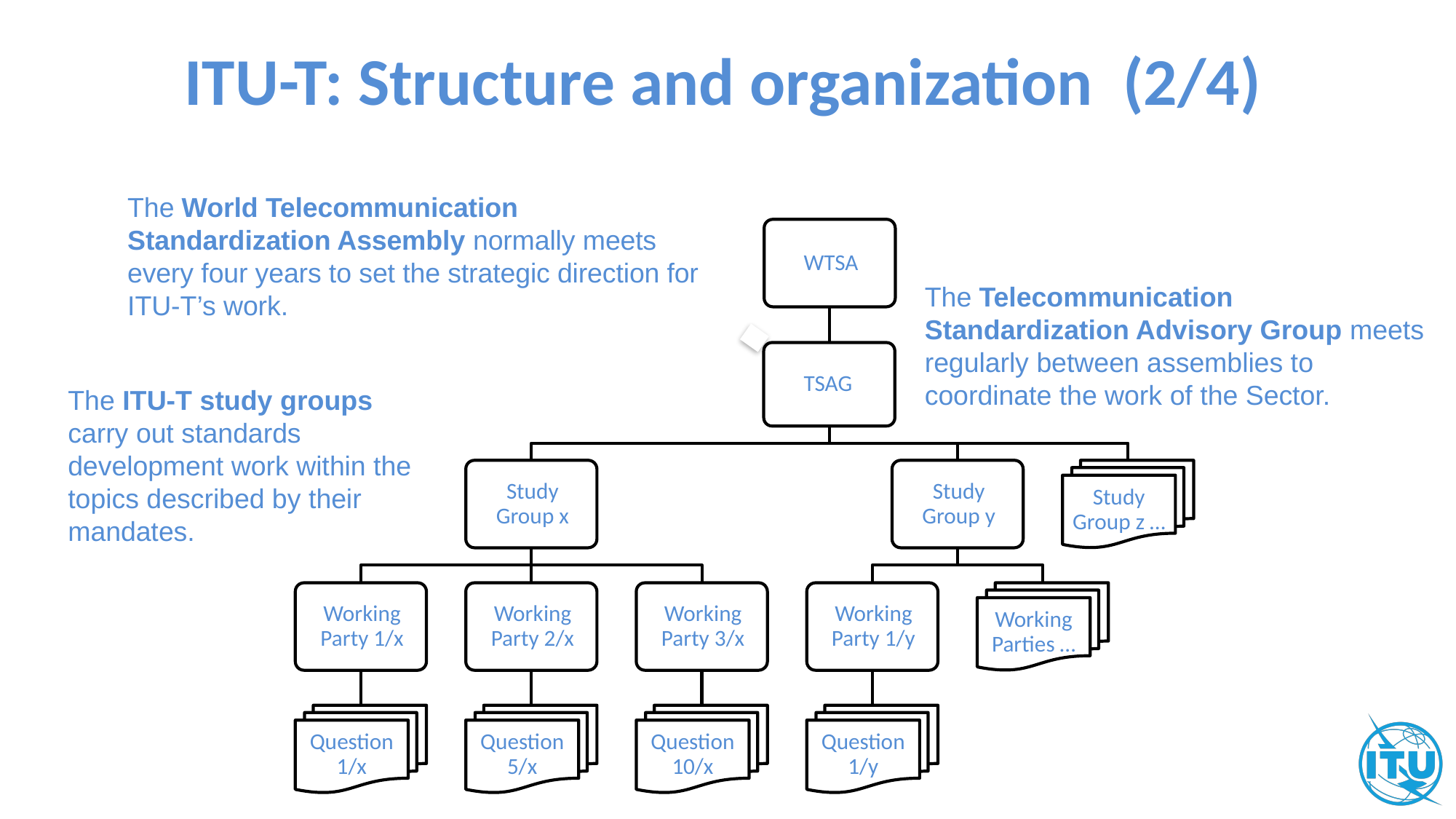

# ITU-T: Structure and organization  (2/4)
The World Telecommunication Standardization Assembly normally meets every four years to set the strategic direction for ITU-T’s work.
WTSA
TSAG
Study Group x
Working Party 1/x
Question 1/x
Working Party 2/x
Question 5/x
Working Party 3/x
Question 10/x
Study Group y
Working Party 1/y
Question 1/y
Working Parties …
Study Group z …
The Telecommunication Standardization Advisory Group meets regularly between assemblies to coordinate the work of the Sector.

The ITU-T study groups carry out standards development work within the topics described by their mandates.
15